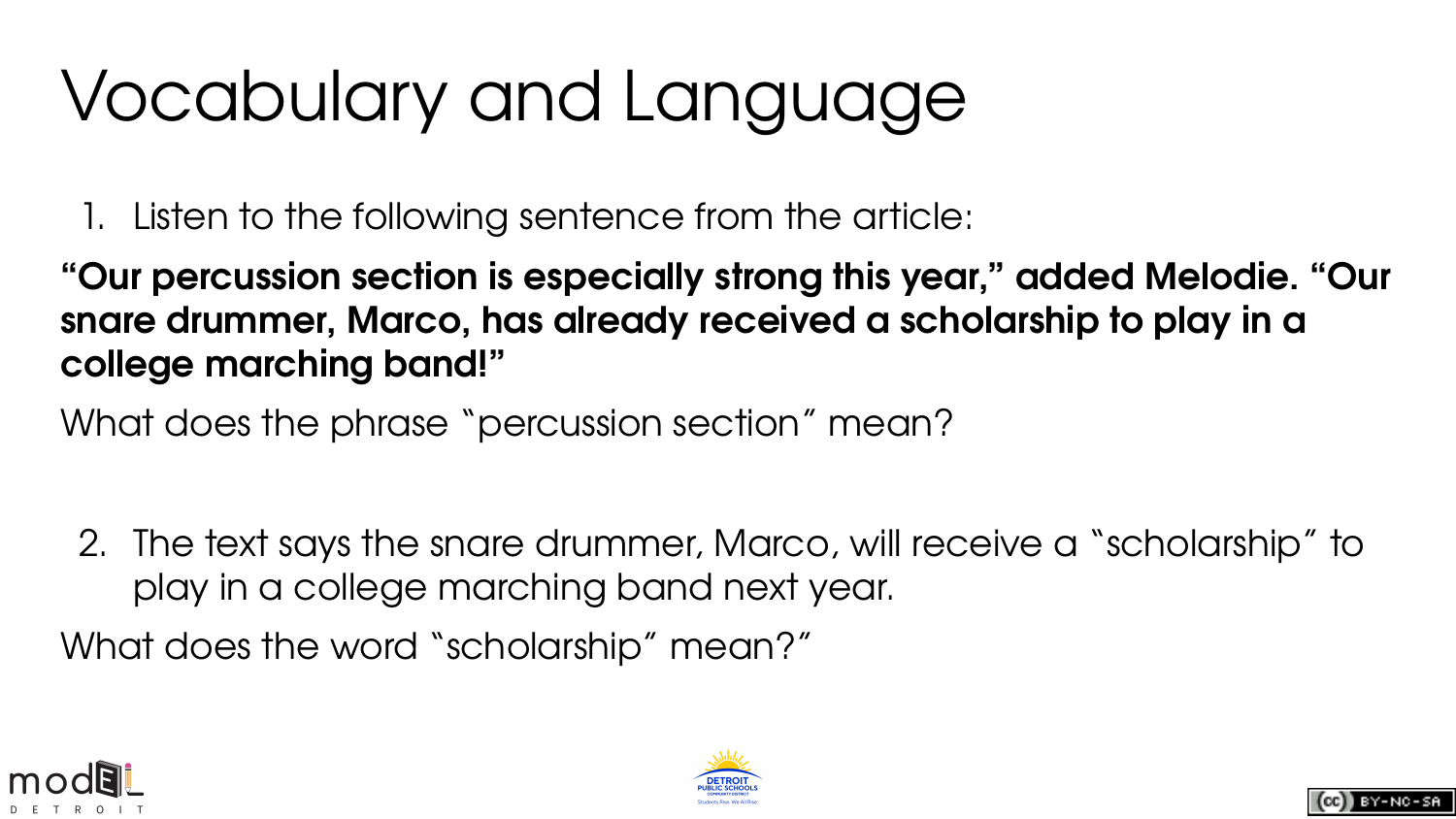

# Vocabulary and Language
Listen to the following sentence from the article:
“Our percussion section is especially strong this year,” added Melodie. “Our snare drummer, Marco, has already received a scholarship to play in a college marching band!”
What does the phrase “percussion section” mean?

The text says the snare drummer, Marco, will receive a “scholarship” to play in a college marching band next year.
What does the word “scholarship” mean?”